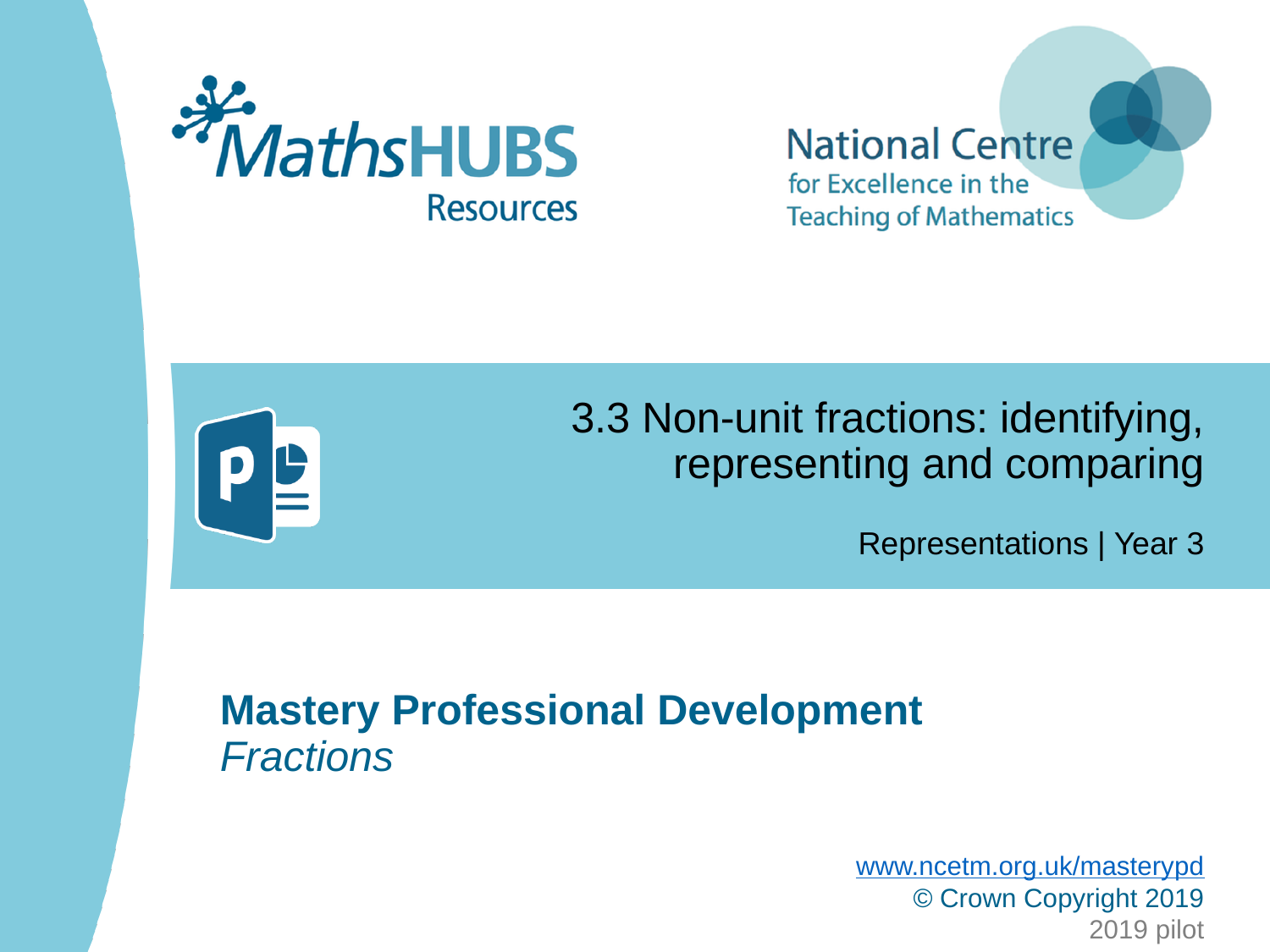

# 3.3 Non-unit fractions: identifying, representing and comparing
Representations | Year 3
Fractions